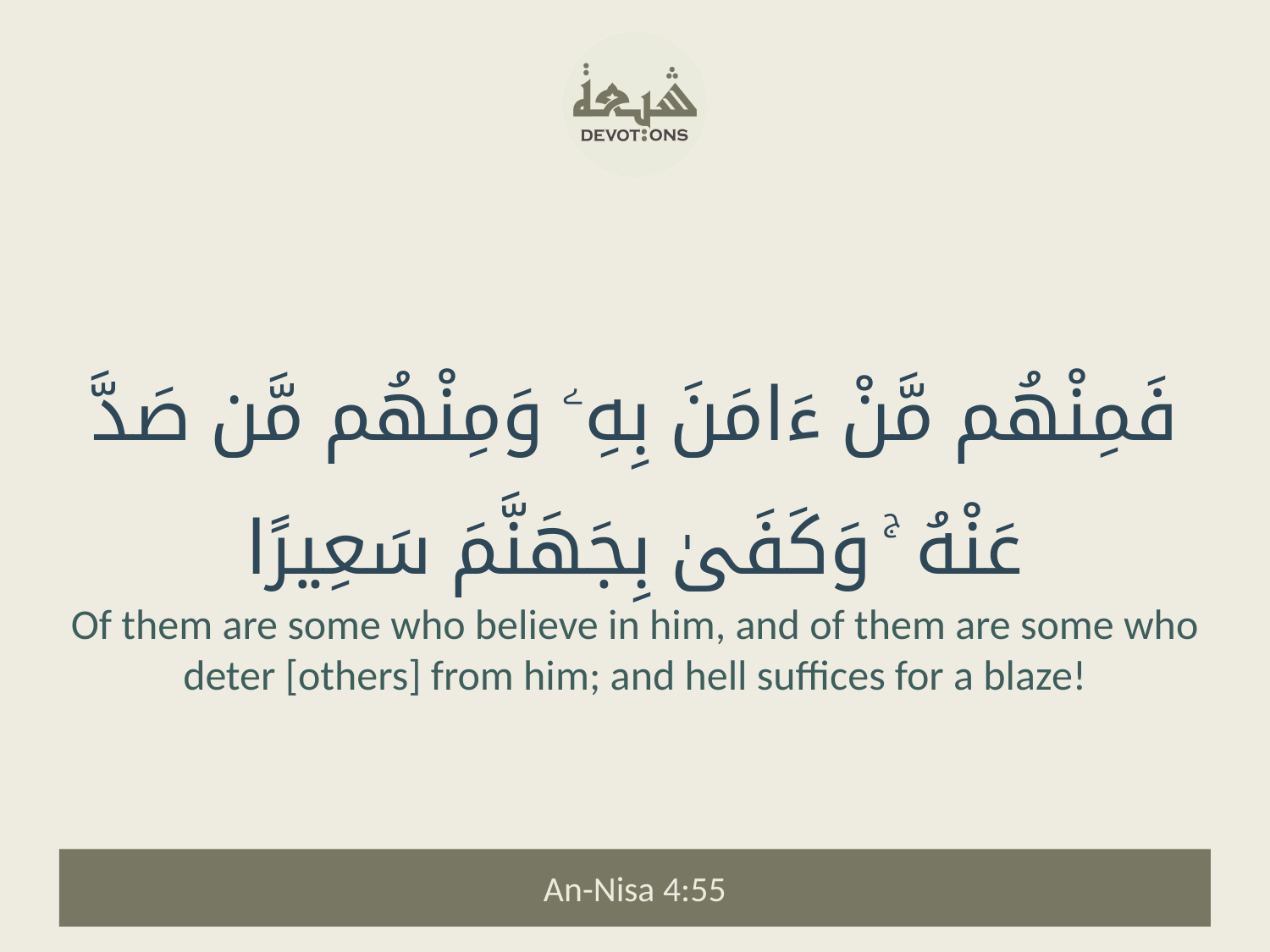

فَمِنْهُم مَّنْ ءَامَنَ بِهِۦ وَمِنْهُم مَّن صَدَّ عَنْهُ ۚ وَكَفَىٰ بِجَهَنَّمَ سَعِيرًا
Of them are some who believe in him, and of them are some who deter [others] from him; and hell suffices for a blaze!
An-Nisa 4:55